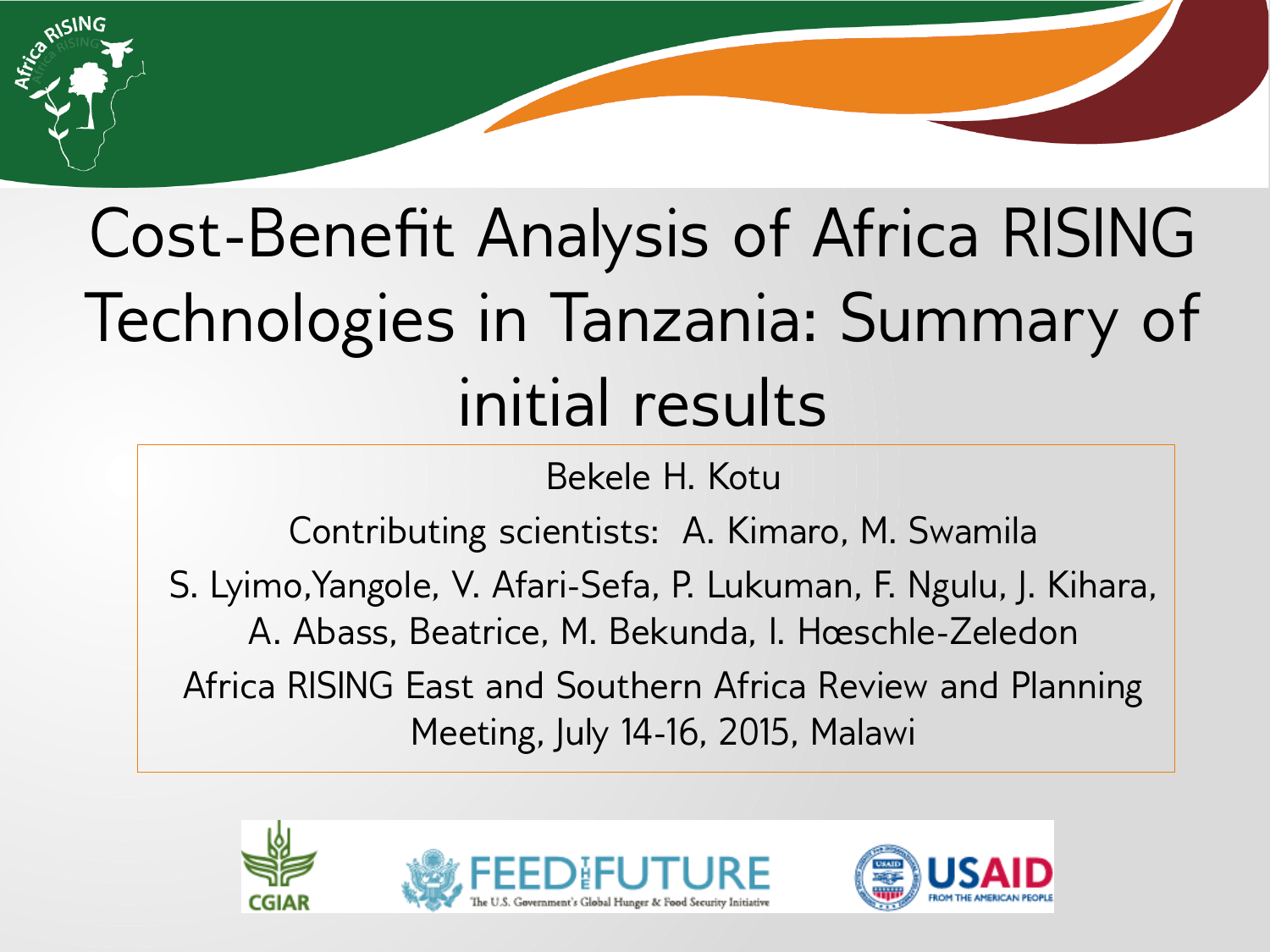

Cost-Benefit Analysis of Africa RISING Technologies in Tanzania: Summary of initial results
Bekele H. Kotu
Contributing scientists:  A. Kimaro, M. Swamila
S. Lyimo,Yangole, V. Afari-Sefa, P. Lukuman, F. Ngulu, J. Kihara, A. Abass, Beatrice, M. Bekunda, I. Hoeschle-Zeledon
Africa RISING East and Southern Africa Review and Planning Meeting, July 14-16, 2015, Malawi